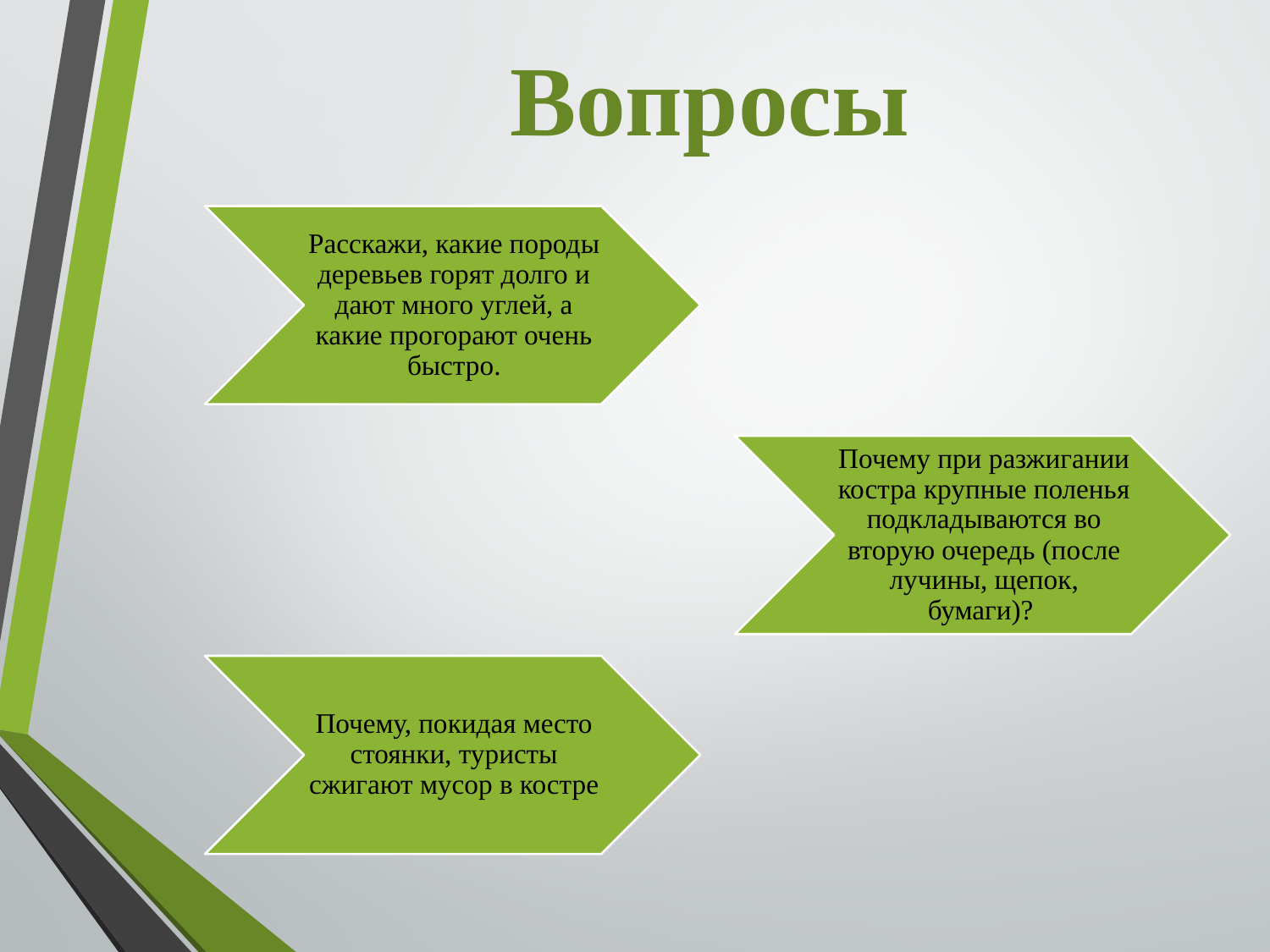

# Вопросы
Расскажи, какие породы деревьев горят долго и дают много углей, а какие прогорают очень быстро.
Почему при разжигании костра крупные поленья подкладываются во вторую очередь (после лучины, щепок, бумаги)?
Почему, покидая место стоянки, туристы сжигают мусор в костре